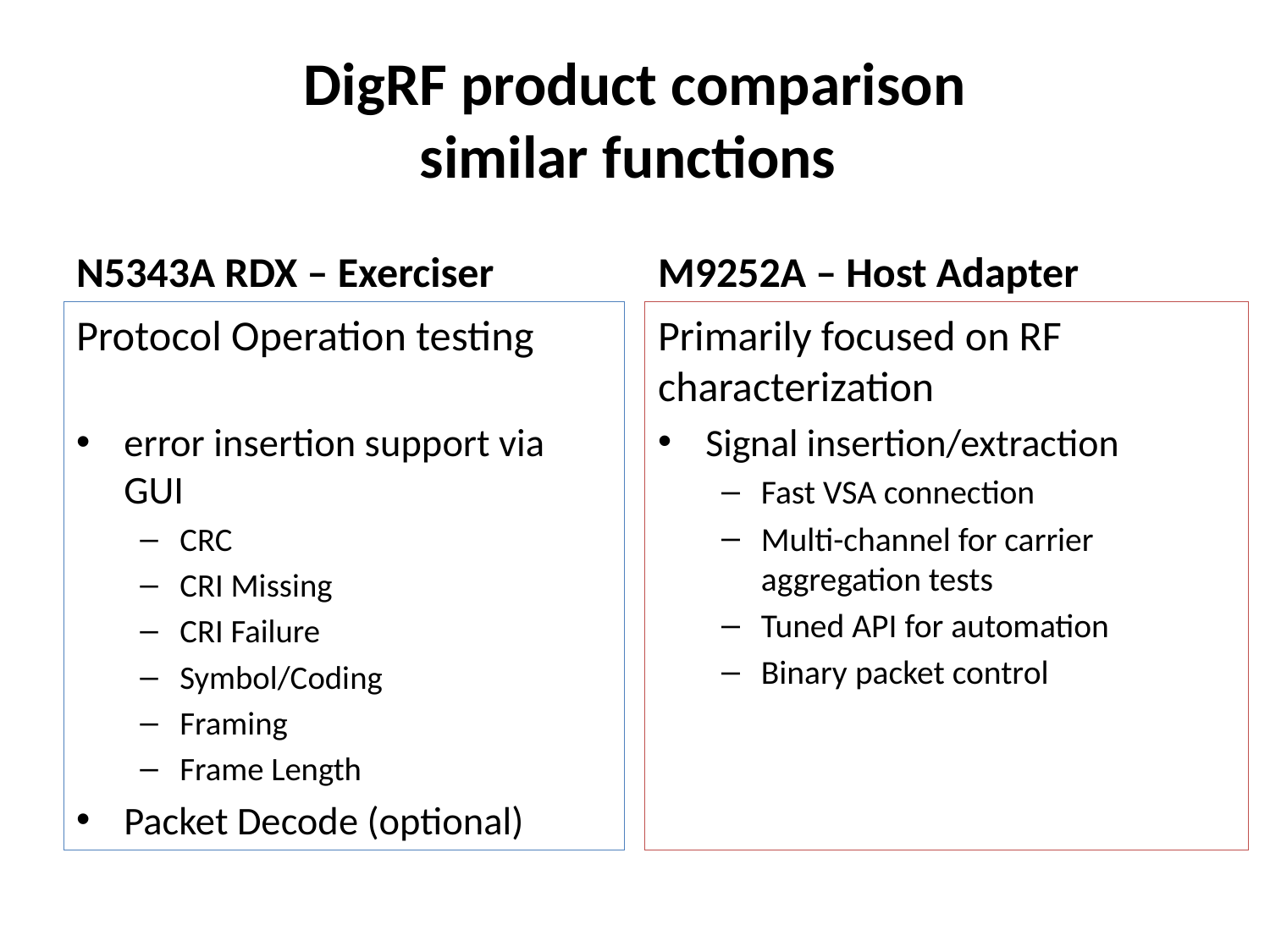

# DigRF product comparison similar functions
N5343A RDX – Exerciser
M9252A – Host Adapter
Protocol Operation testing

error insertion support via GUI
CRC
CRI Missing
CRI Failure
Symbol/Coding
Framing
Frame Length
Packet Decode (optional)

Primarily focused on RF characterization
Signal insertion/extraction
Fast VSA connection
Multi-channel for carrier aggregation tests
Tuned API for automation
Binary packet control